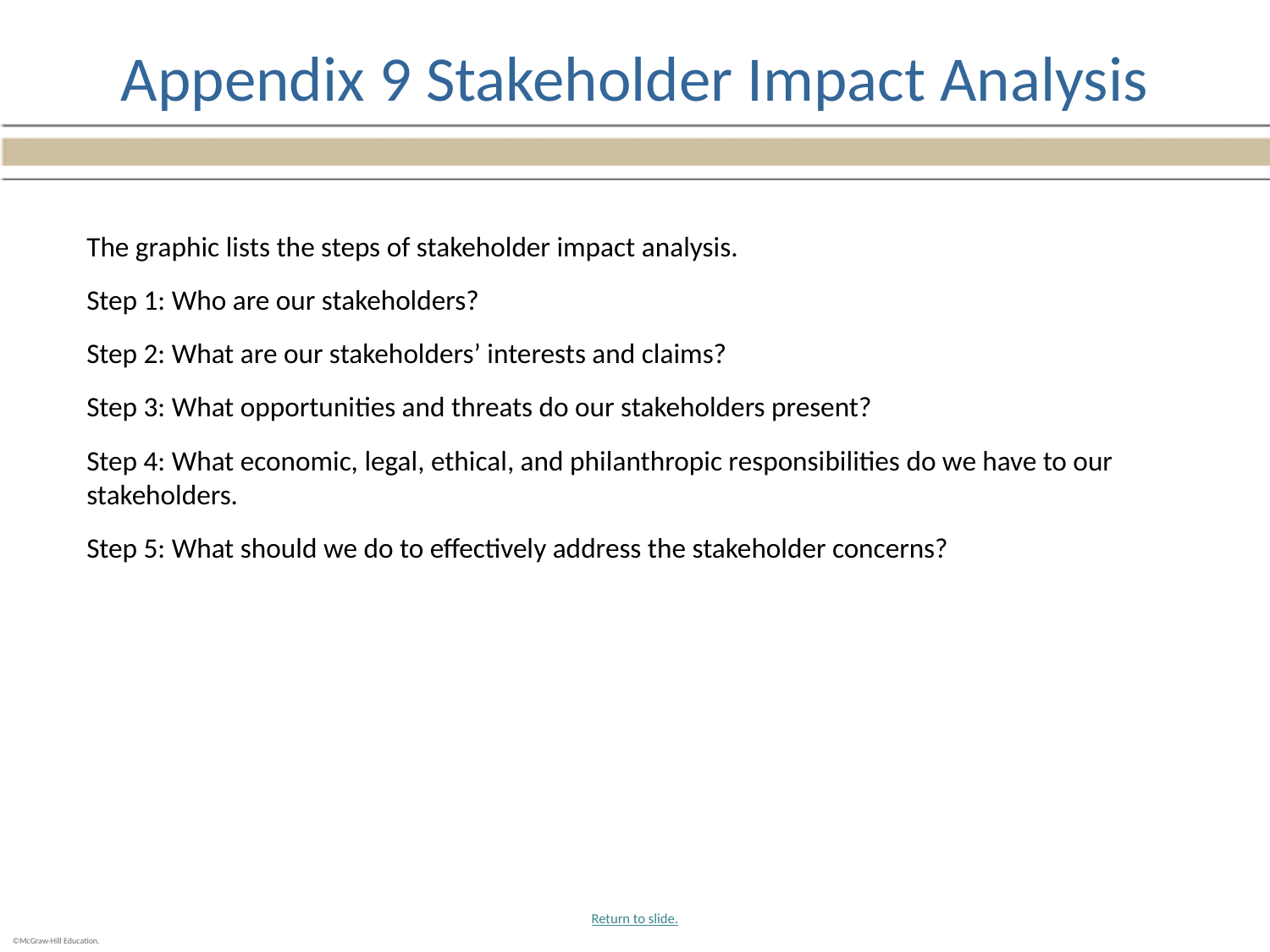

# Appendix 9 Stakeholder Impact Analysis
The graphic lists the steps of stakeholder impact analysis.
Step 1: Who are our stakeholders?
Step 2: What are our stakeholders’ interests and claims?
Step 3: What opportunities and threats do our stakeholders present?
Step 4: What economic, legal, ethical, and philanthropic responsibilities do we have to our stakeholders.
Step 5: What should we do to effectively address the stakeholder concerns?

Return to slide.